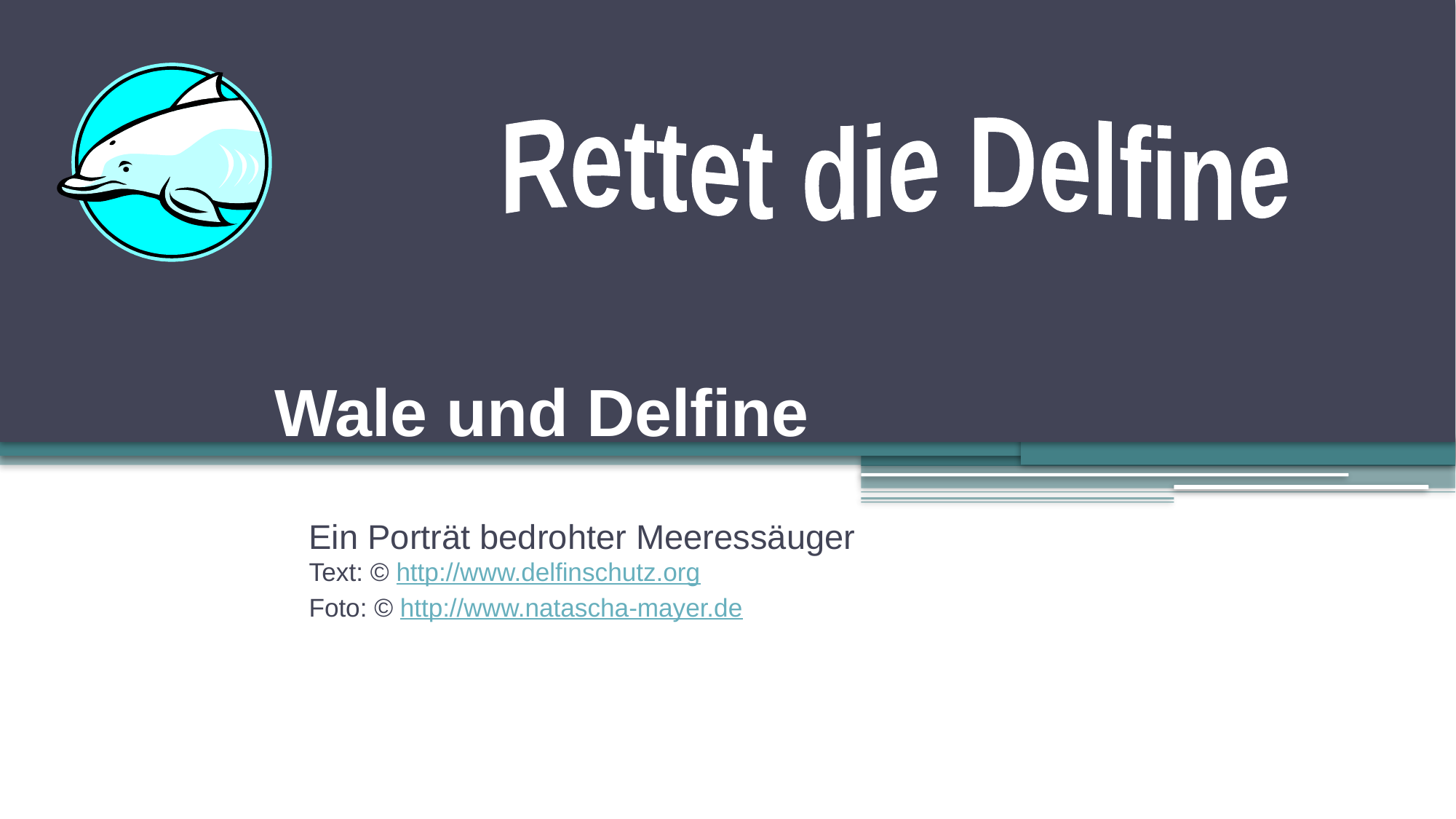

Rettet die Delfine
# Wale und Delfine
Ein Porträt bedrohter Meeressäuger
Text: © http://www.delfinschutz.org
Foto: © http://www.natascha-mayer.de